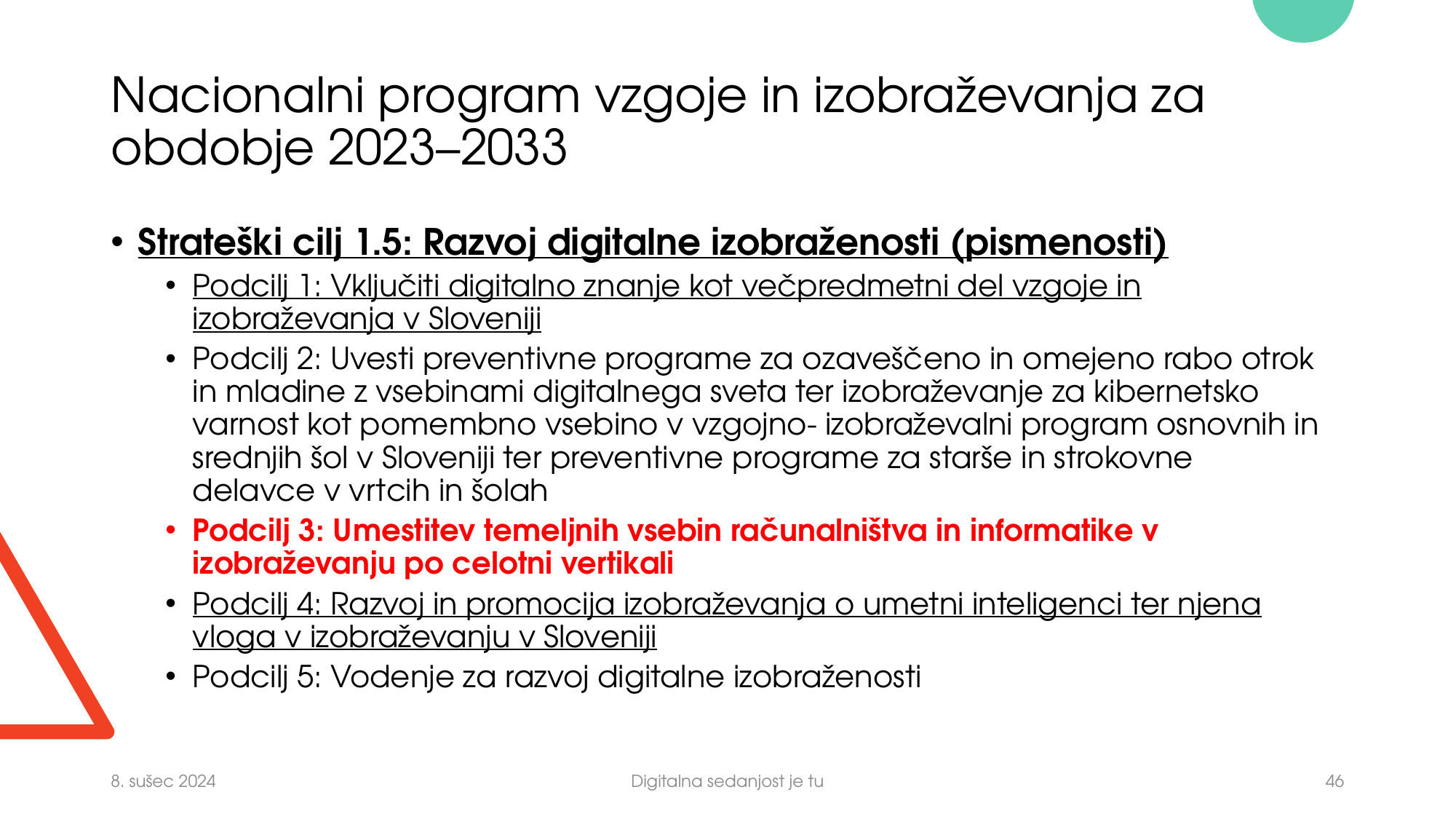

# Nacionalni program vzgoje in izobraževanja za obdobje 2023–2033
Strateški cilj 1.5: Razvoj digitalne izobraženosti (pismenosti)
Podcilj 1: Vključiti digitalno znanje kot večpredmetni del vzgoje in izobraževanja v Sloveniji
Podcilj 2: Uvesti preventivne programe za ozaveščeno in omejeno rabo otrok in mladine z vsebinami digitalnega sveta ter izobraževanje za kibernetsko varnost kot pomembno vsebino v vzgojno- izobraževalni program osnovnih in srednjih šol v Sloveniji ter preventivne programe za starše in strokovne delavce v vrtcih in šolah
Podcilj 3: Umestitev temeljnih vsebin računalništva in informatike v izobraževanju po celotni vertikali
Podcilj 4: Razvoj in promocija izobraževanja o umetni inteligenci ter njena vloga v izobraževanju v Sloveniji
Podcilj 5: Vodenje za razvoj digitalne izobraženosti

8. sušec 2024
Digitalna sedanjost je tu
46